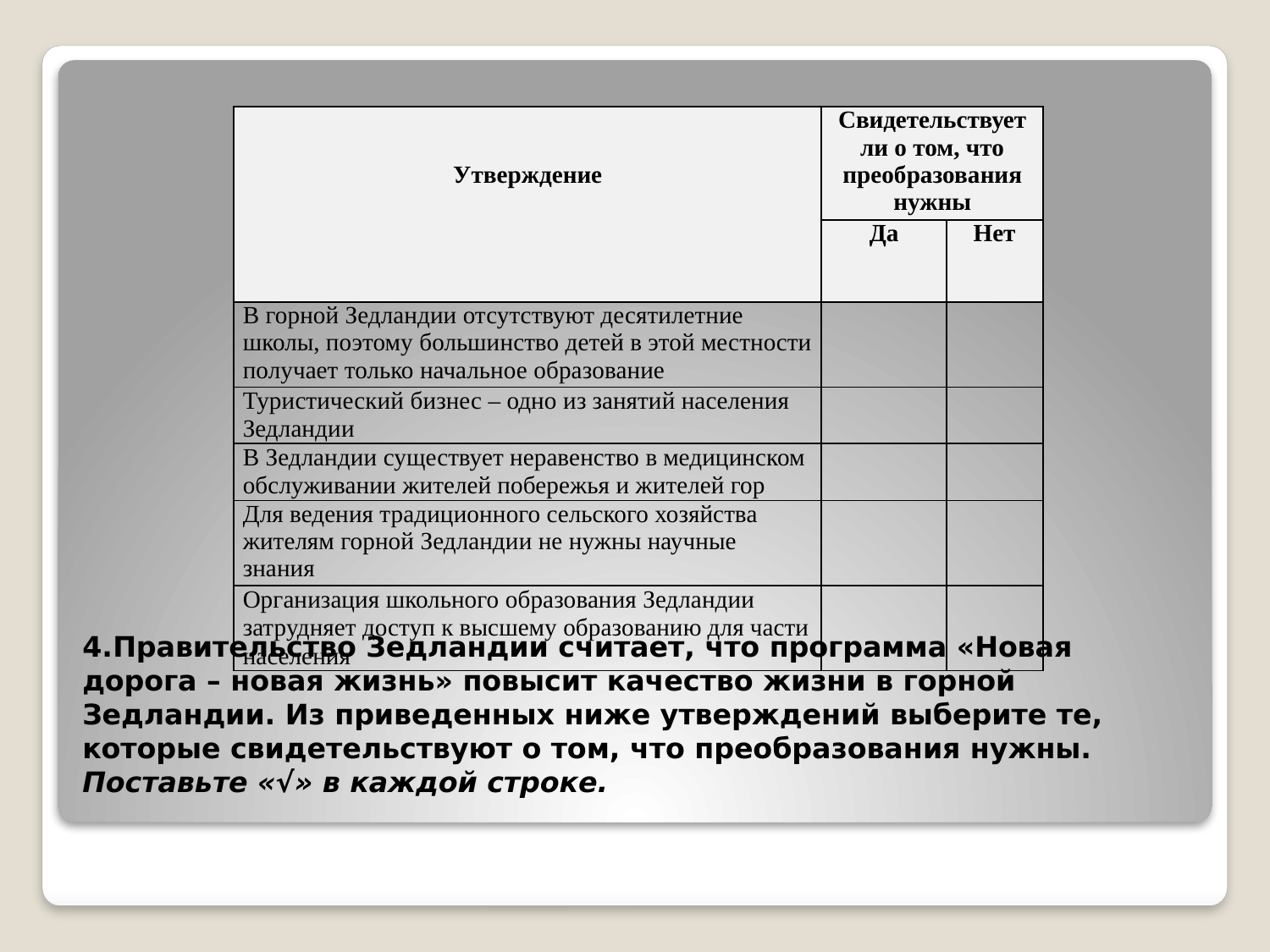

| Утверждение | Свидетельствует ли о том, что преобразования нужны |  |
| --- | --- | --- |
|  | Да | Нет |
| В горной Зедландии отсутствуют десятилетние школы, поэтому большинство детей в этой местности получает только начальное образование |  |  |
| Туристический бизнес – одно из занятий населения Зедландии |  |  |
| В Зедландии существует неравенство в медицинском обслуживании жителей побережья и жителей гор |  |  |
| Для ведения традиционного сельского хозяйства жителям горной Зедландии не нужны научные знания |  |  |
| Организация школьного образования Зедландии затрудняет доступ к высшему образованию для части населения |  |  |

# 4.Правительство Зедландии считает, что программа «Новая дорога – новая жизнь» повысит качество жизни в горной Зедландии. Из приведенных ниже утверждений выберите те, которые свидетельствуют о том, что преобразования нужны. Поставьте «√» в каждой строке.